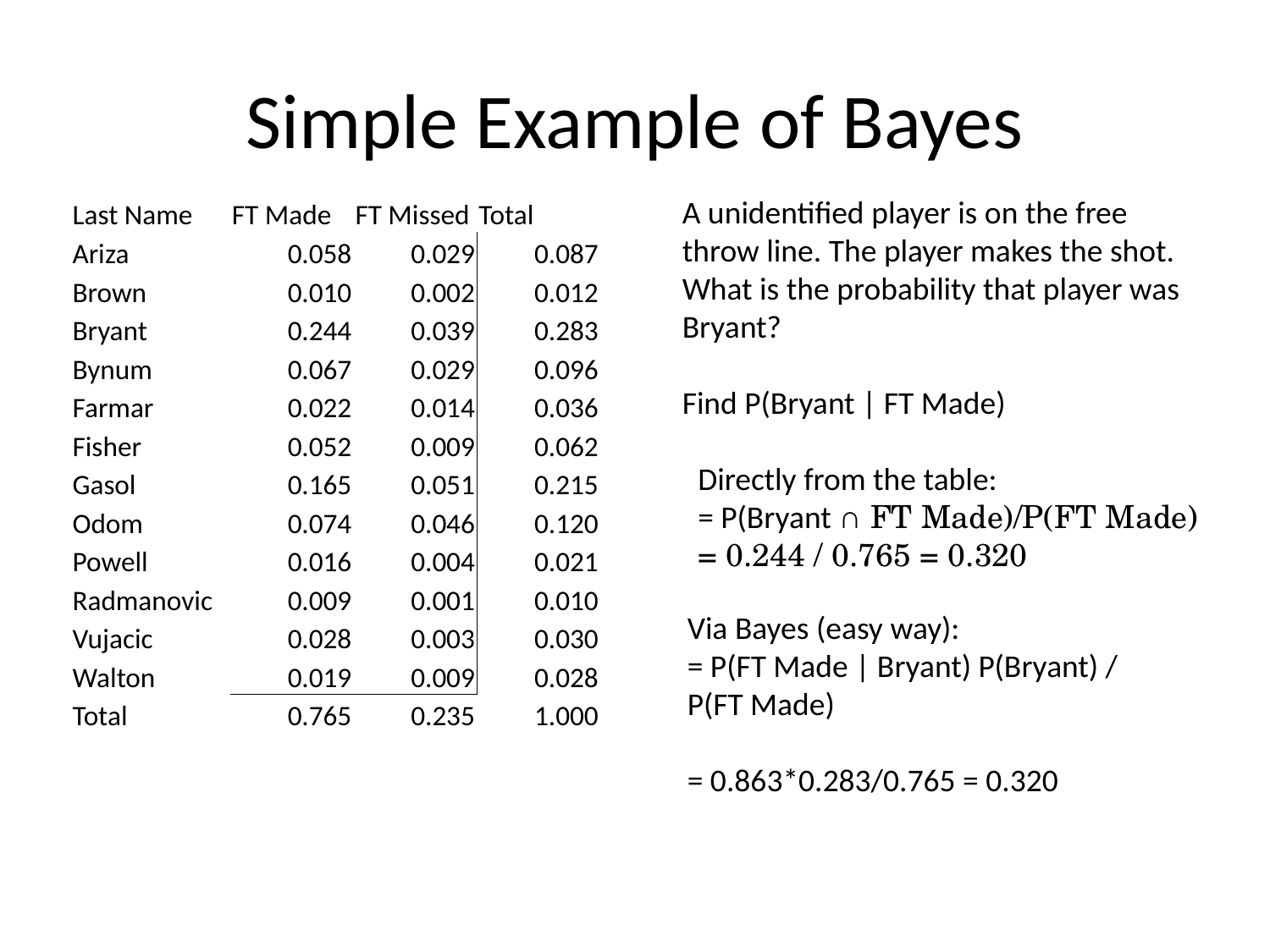

# Simple Example of Bayes
A unidentified player is on the free throw line. The player makes the shot.
What is the probability that player was Bryant?

Find P(Bryant | FT Made)
| Last Name | FT Made | FT Missed | Total |
| --- | --- | --- | --- |
| Ariza | 0.058 | 0.029 | 0.087 |
| Brown | 0.010 | 0.002 | 0.012 |
| Bryant | 0.244 | 0.039 | 0.283 |
| Bynum | 0.067 | 0.029 | 0.096 |
| Farmar | 0.022 | 0.014 | 0.036 |
| Fisher | 0.052 | 0.009 | 0.062 |
| Gasol | 0.165 | 0.051 | 0.215 |
| Odom | 0.074 | 0.046 | 0.120 |
| Powell | 0.016 | 0.004 | 0.021 |
| Radmanovic | 0.009 | 0.001 | 0.010 |
| Vujacic | 0.028 | 0.003 | 0.030 |
| Walton | 0.019 | 0.009 | 0.028 |
| Total | 0.765 | 0.235 | 1.000 |
Directly from the table:
= P(Bryant ∩ FT Made)/P(FT Made)
= 0.244 / 0.765 = 0.320
Via Bayes (easy way):
= P(FT Made | Bryant) P(Bryant) / P(FT Made)

= 0.863*0.283/0.765 = 0.320